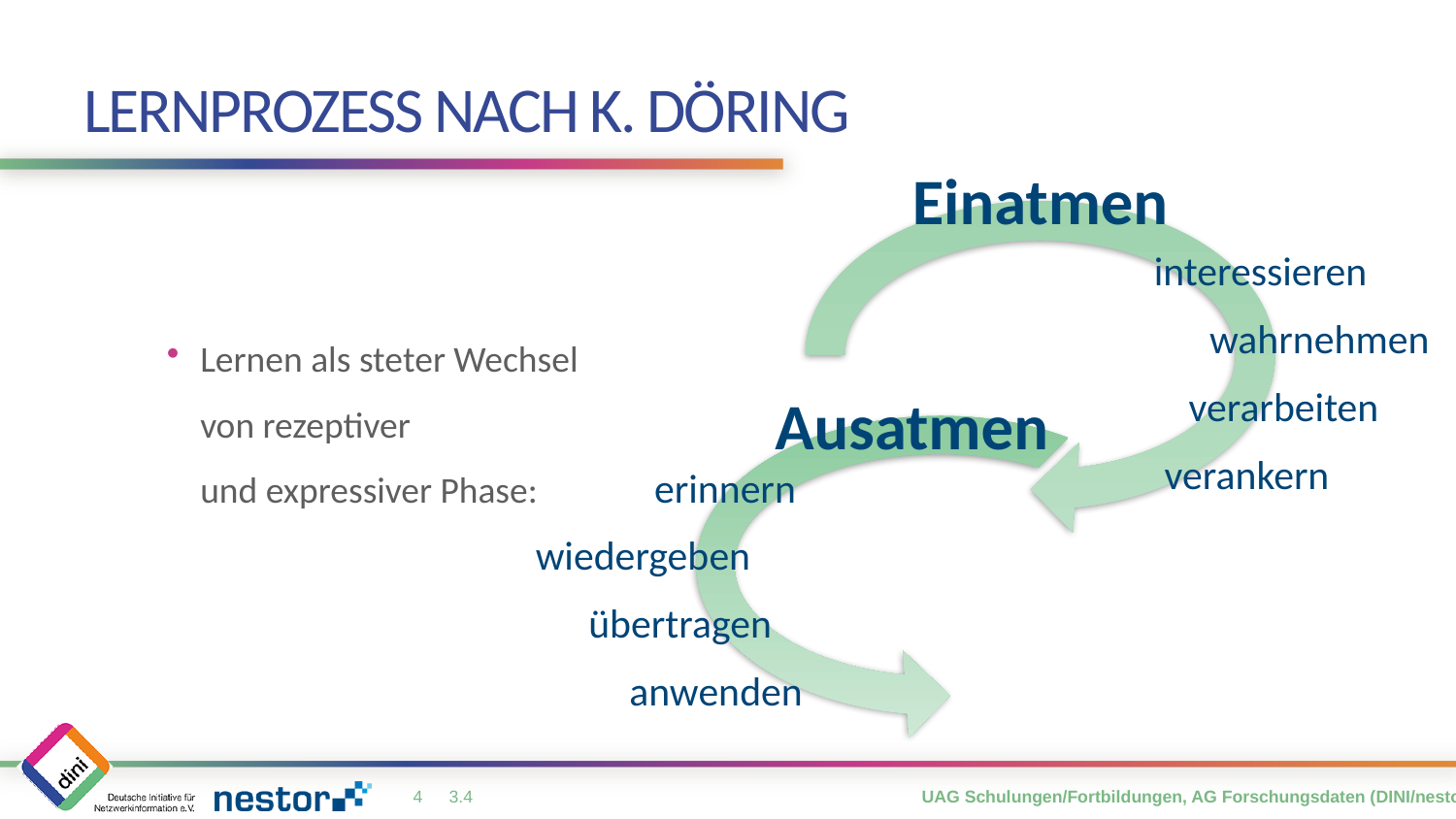

# Lernprozess nach K. Döring
Einatmen

   interessieren

	wahrnehmen

        verarbeiten

verankern
Ausatmen
 	  erinnern

wiedergeben

        übertragen

	anwenden
Lernen als steter Wechsel
von rezeptiver
und expressiver Phase:

4
3.4